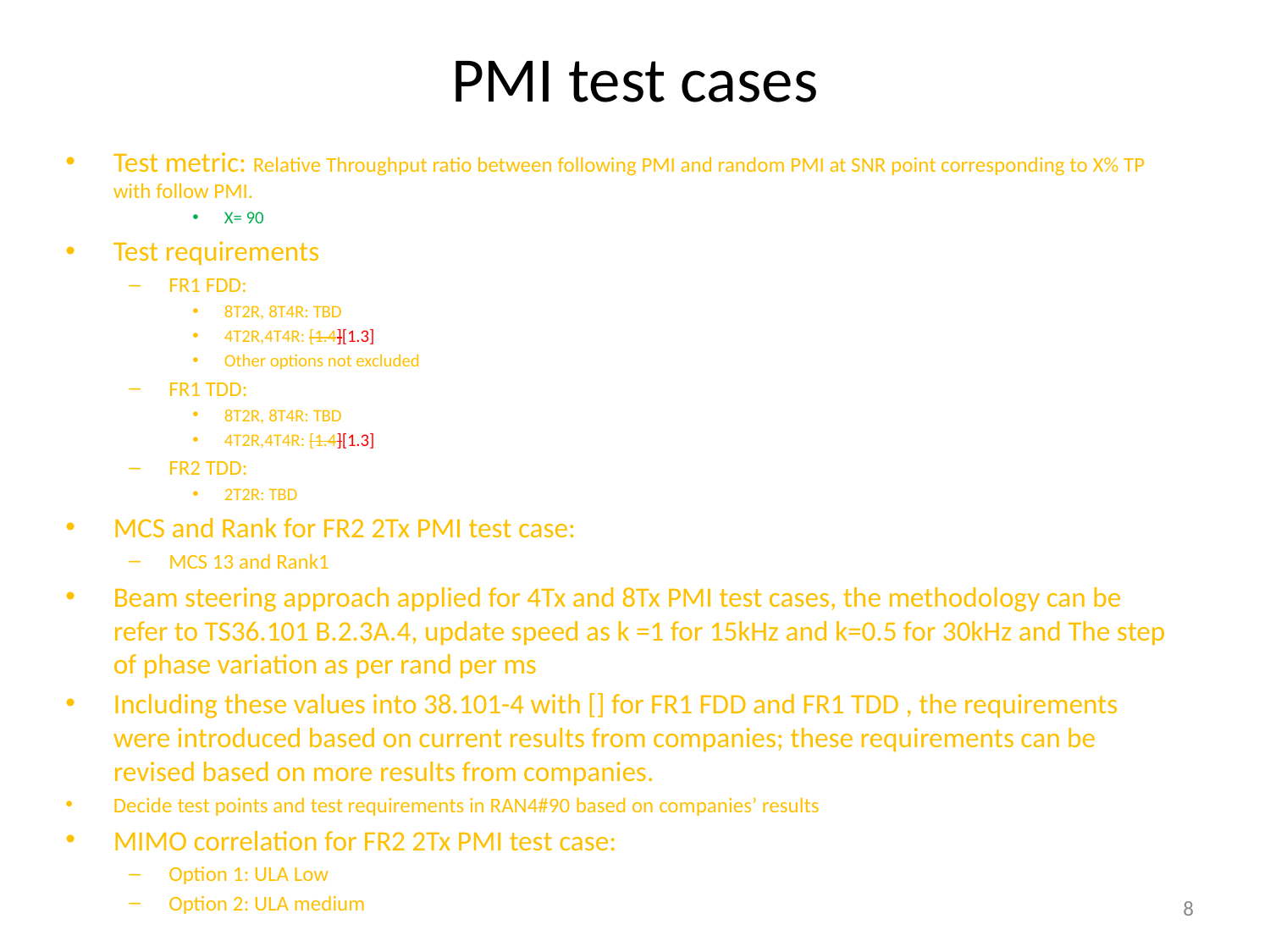

# PMI test cases
Test metric: Relative Throughput ratio between following PMI and random PMI at SNR point corresponding to X% TP with follow PMI.
X= 90
Test requirements
FR1 FDD:
8T2R, 8T4R: TBD
4T2R,4T4R: [1.4][1.3]
Other options not excluded
FR1 TDD:
8T2R, 8T4R: TBD
4T2R,4T4R: [1.4][1.3]
FR2 TDD:
2T2R: TBD
MCS and Rank for FR2 2Tx PMI test case:
MCS 13 and Rank1
Beam steering approach applied for 4Tx and 8Tx PMI test cases, the methodology can be refer to TS36.101 B.2.3A.4, update speed as k =1 for 15kHz and k=0.5 for 30kHz and The step of phase variation as per rand per ms
Including these values into 38.101-4 with [] for FR1 FDD and FR1 TDD , the requirements were introduced based on current results from companies; these requirements can be revised based on more results from companies.
Decide test points and test requirements in RAN4#90 based on companies’ results
MIMO correlation for FR2 2Tx PMI test case:
Option 1: ULA Low
Option 2: ULA medium

8